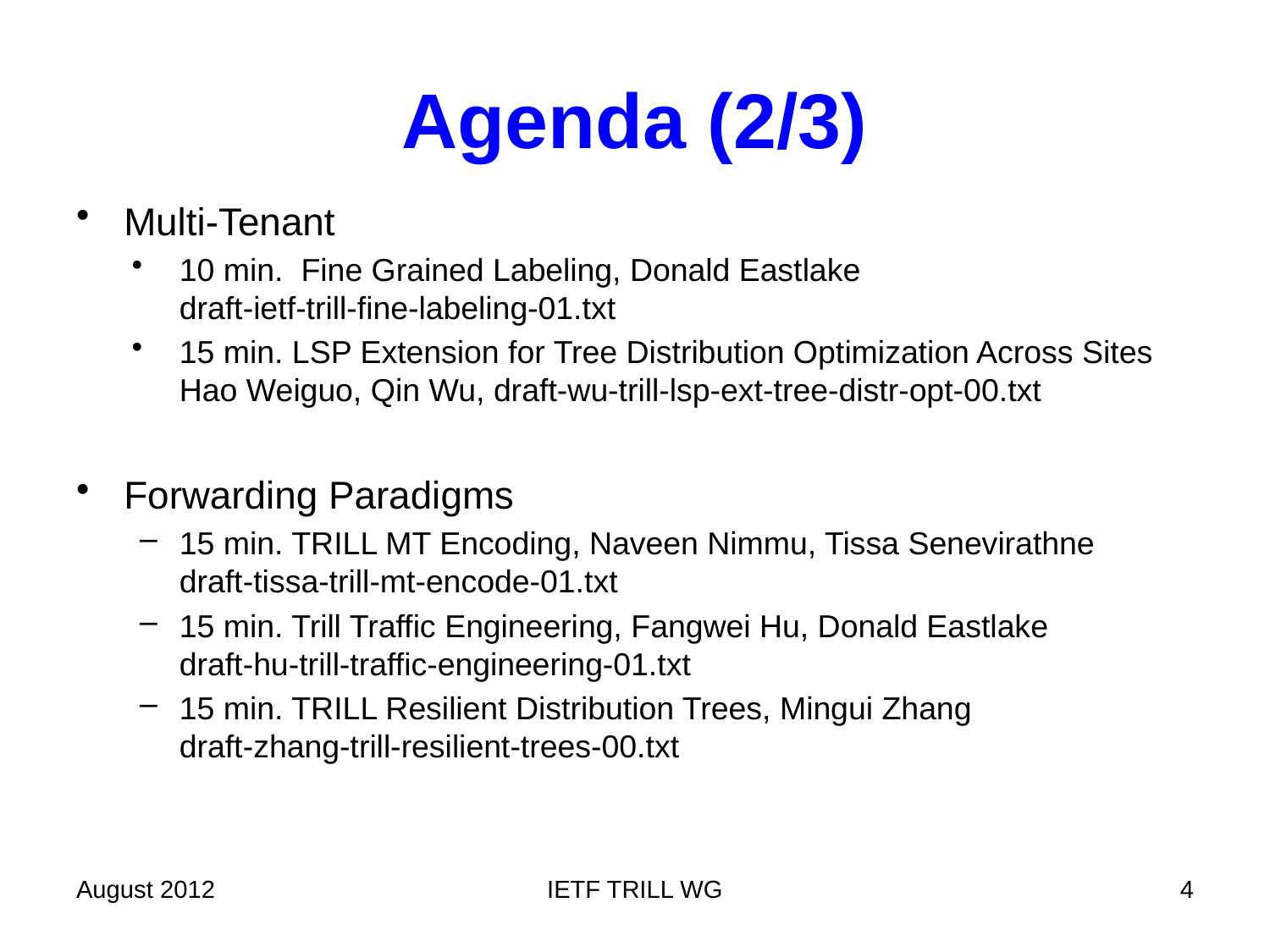

# Agenda (2/3)
Multi-Tenant
10 min.  Fine Grained Labeling, Donald Eastlake
draft-ietf-trill-fine-labeling-01.txt
15 min. LSP Extension for Tree Distribution Optimization Across Sites
Hao Weiguo, Qin Wu, draft-wu-trill-lsp-ext-tree-distr-opt-00.txt

Forwarding Paradigms
15 min. TRILL MT Encoding, Naveen Nimmu, Tissa Senevirathne
draft-tissa-trill-mt-encode-01.txt
15 min. Trill Traffic Engineering, Fangwei Hu, Donald Eastlake
draft-hu-trill-traffic-engineering-01.txt
15 min. TRILL Resilient Distribution Trees, Mingui Zhang
draft-zhang-trill-resilient-trees-00.txt
August 2012
IETF TRILL WG
4